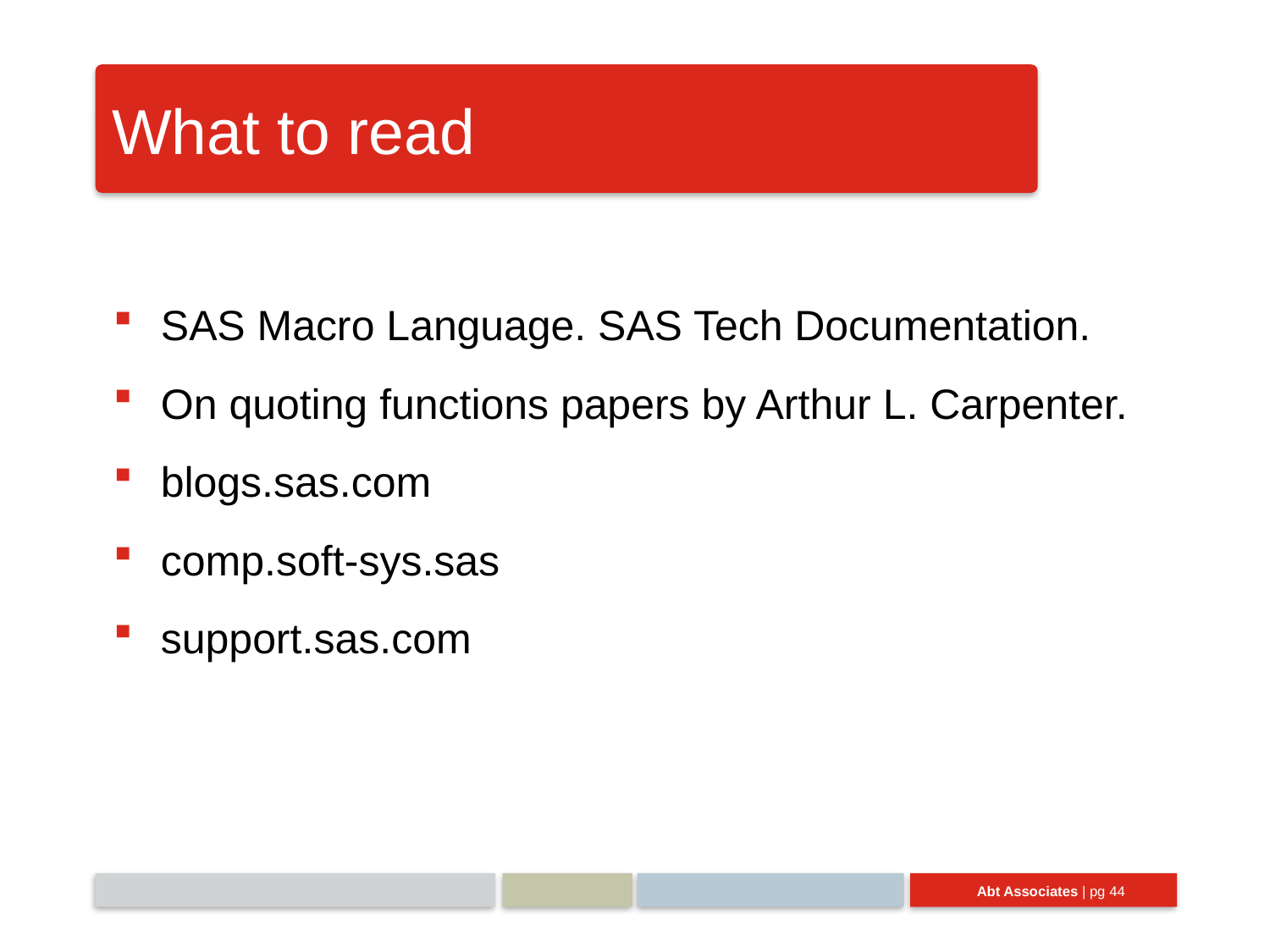

# What to read

SAS Macro Language. SAS Tech Documentation.
On quoting functions papers by Arthur L. Carpenter.
blogs.sas.com
comp.soft-sys.sas
support.sas.com